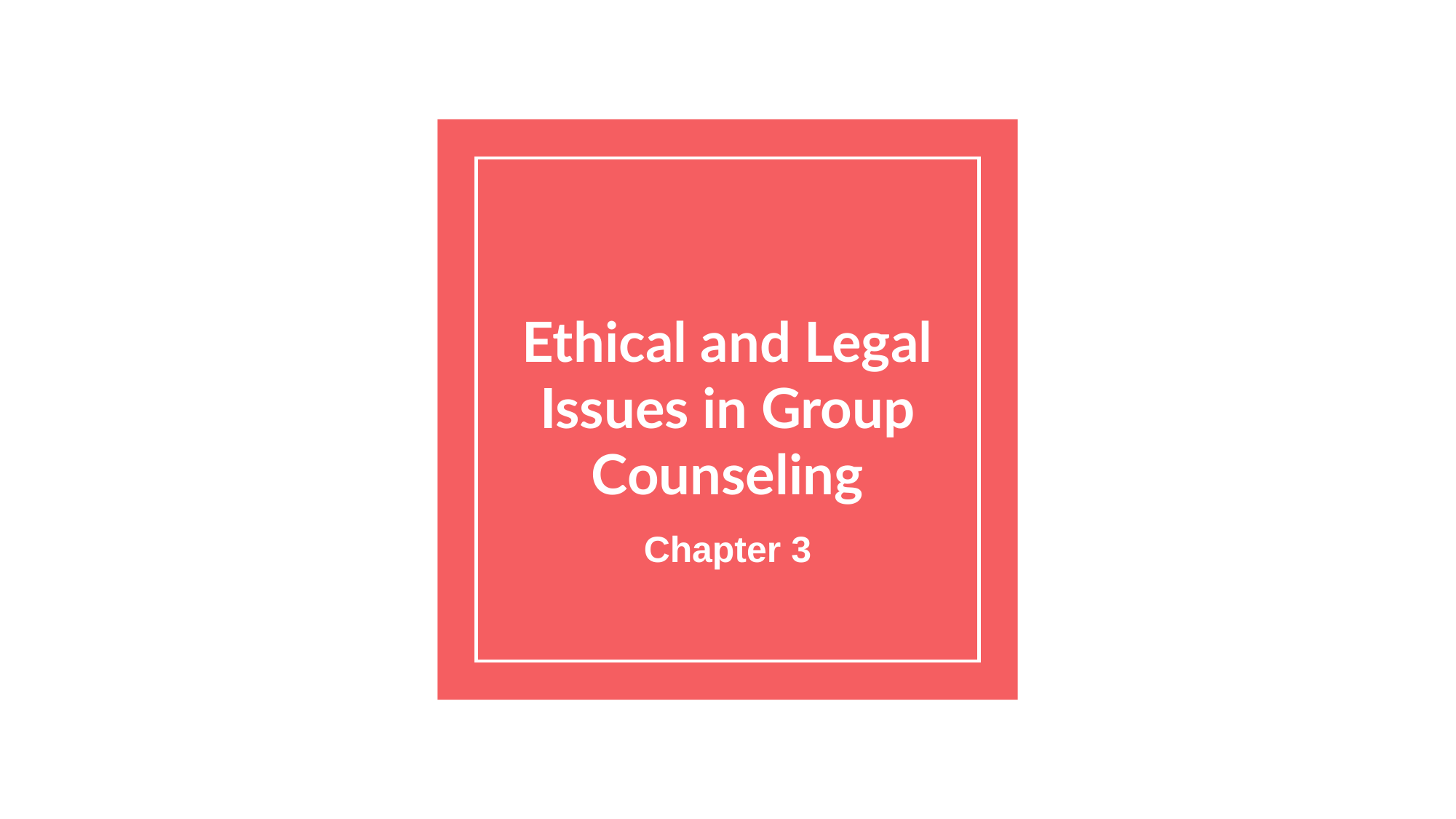

# Ethical and Legal Issues in Group Counseling
Chapter 3